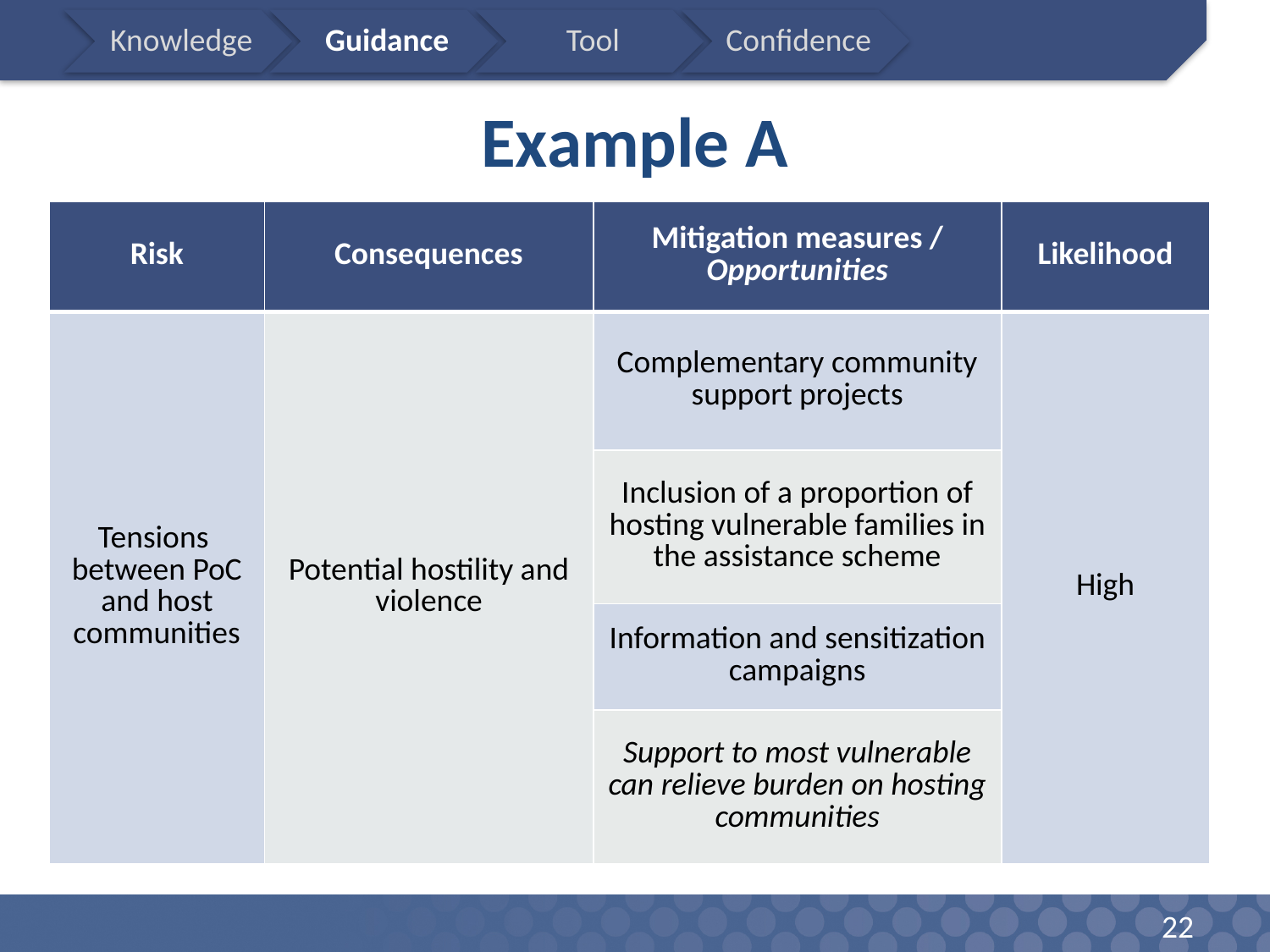

# Example A
| Risk | Consequences | Mitigation measures / Opportunities | Likelihood |
| --- | --- | --- | --- |
| Tensions between PoC and host communities | Potential hostility and violence | Complementary community support projects | High |
|  |  | Inclusion of a proportion of hosting vulnerable families in the assistance scheme |  |
|  |  | Information and sensitization campaigns |  |
|  |  | Support to most vulnerable can relieve burden on hosting communities |  |
22